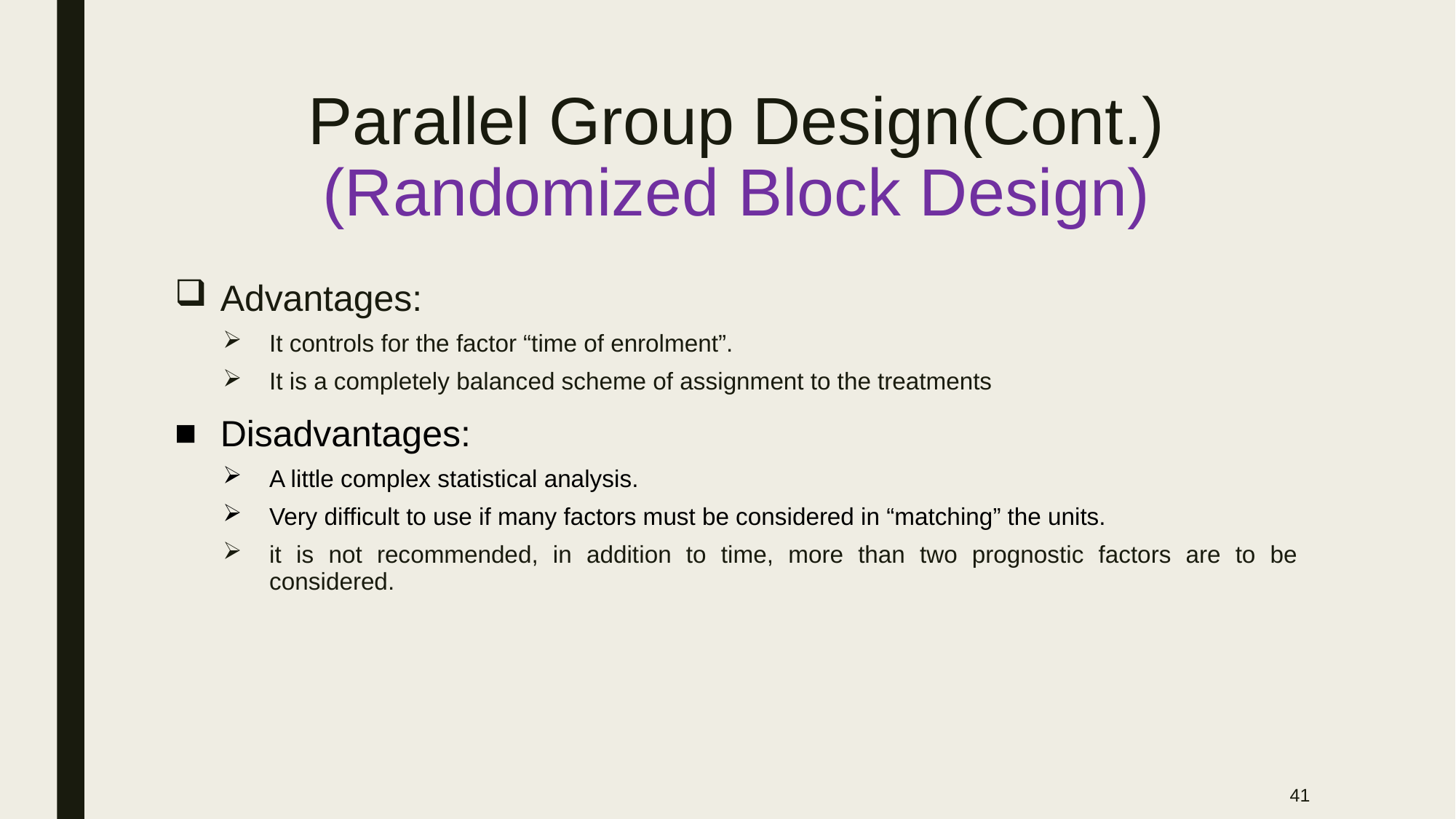

# Parallel Group Design(Cont.) (Randomized Block Design)
Advantages:
It controls for the factor “time of enrolment”.
It is a completely balanced scheme of assignment to the treatments
Disadvantages:
A little complex statistical analysis.
Very difficult to use if many factors must be considered in “matching” the units.
it is not recommended, in addition to time, more than two prognostic factors are to be considered.

41